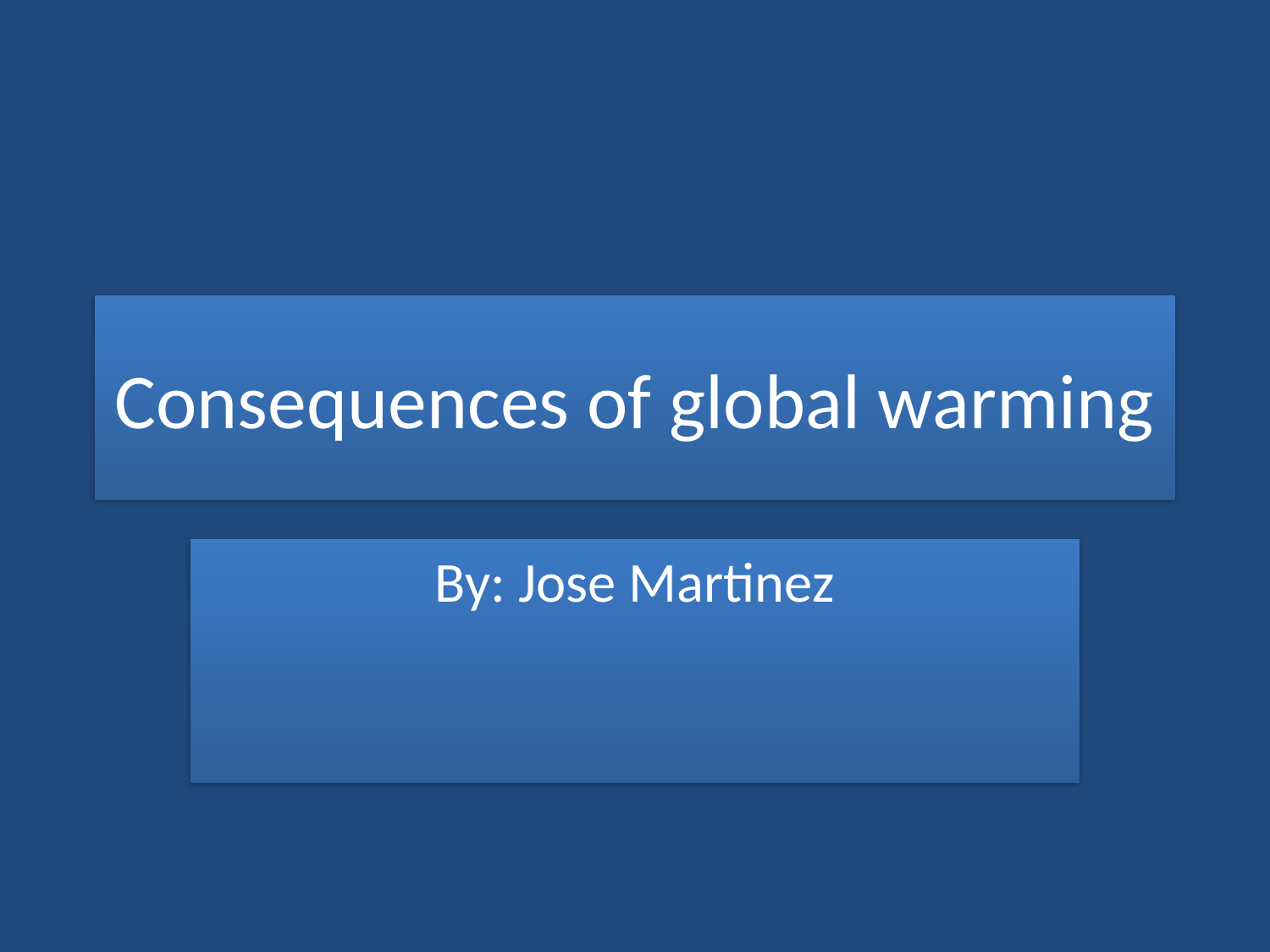

# Consequences of global warming
By: Jose Martinez